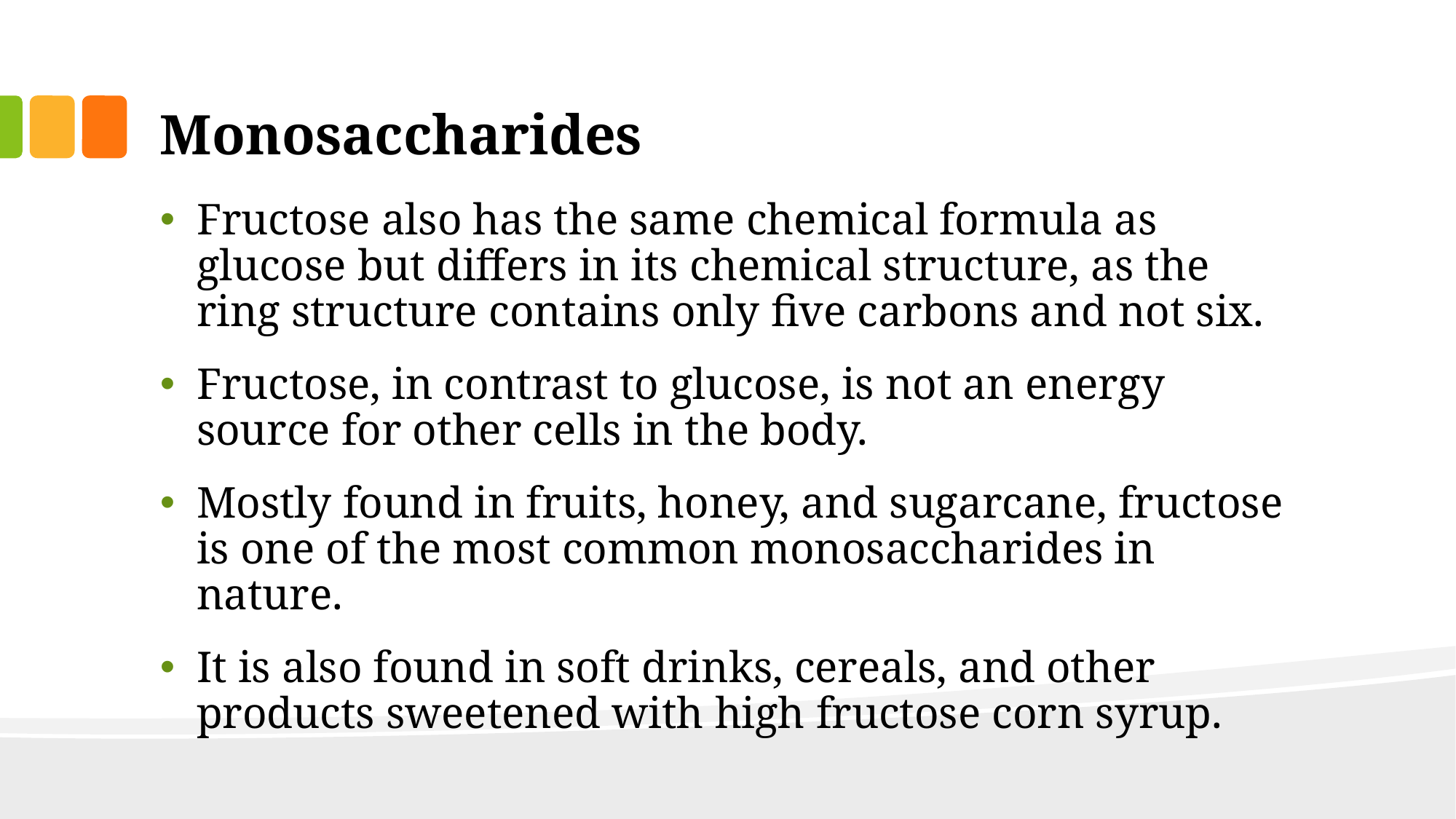

# Monosaccharides
Fructose also has the same chemical formula as glucose but differs in its chemical structure, as the ring structure contains only five carbons and not six.
Fructose, in contrast to glucose, is not an energy source for other cells in the body.
Mostly found in fruits, honey, and sugarcane, fructose is one of the most common monosaccharides in nature.
It is also found in soft drinks, cereals, and other products sweetened with high fructose corn syrup.